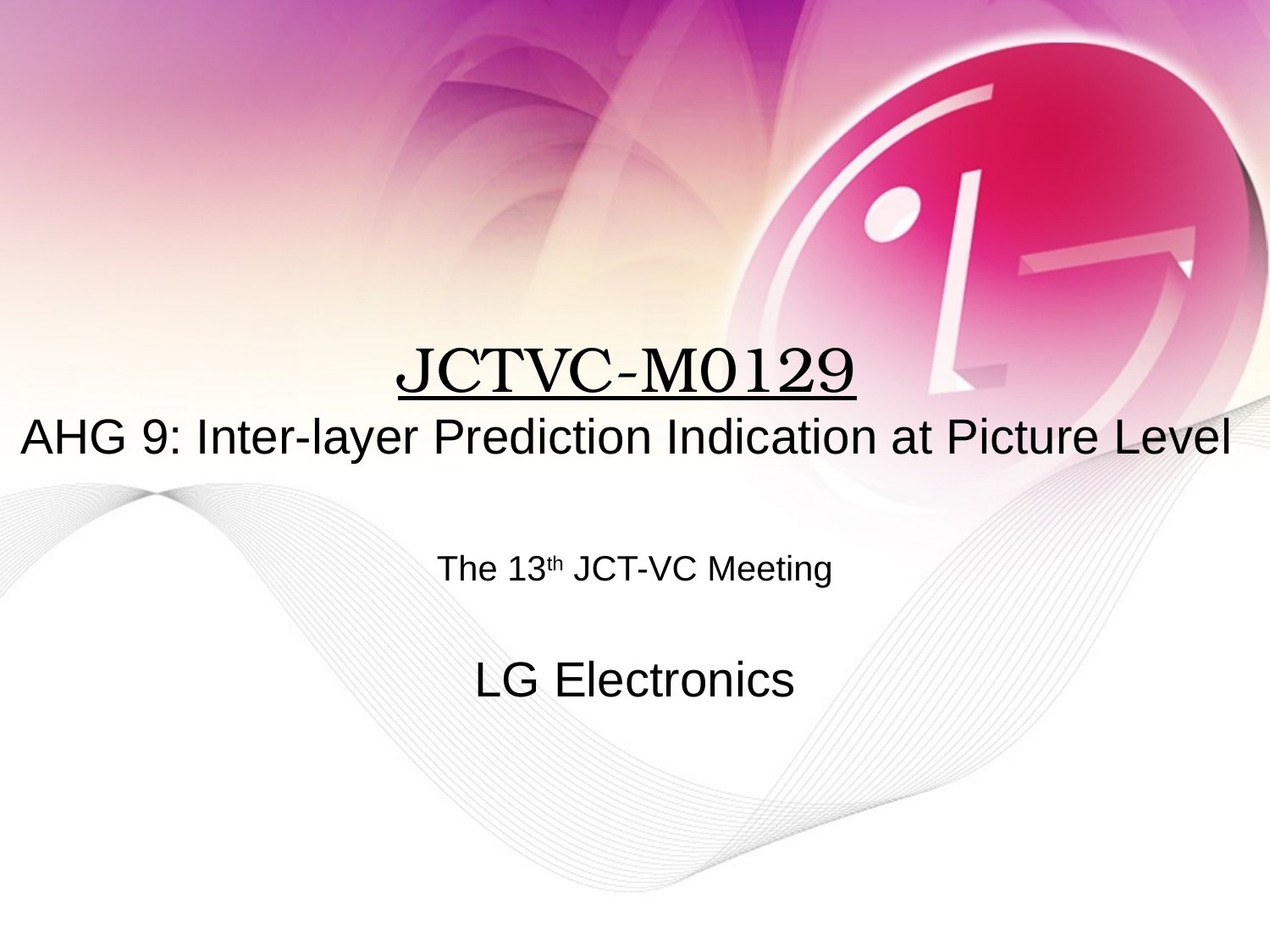

# JCTVC-M0129 AHG 9: Inter-layer Prediction Indication at Picture Level
The 13th JCT-VC Meeting

LG Electronics